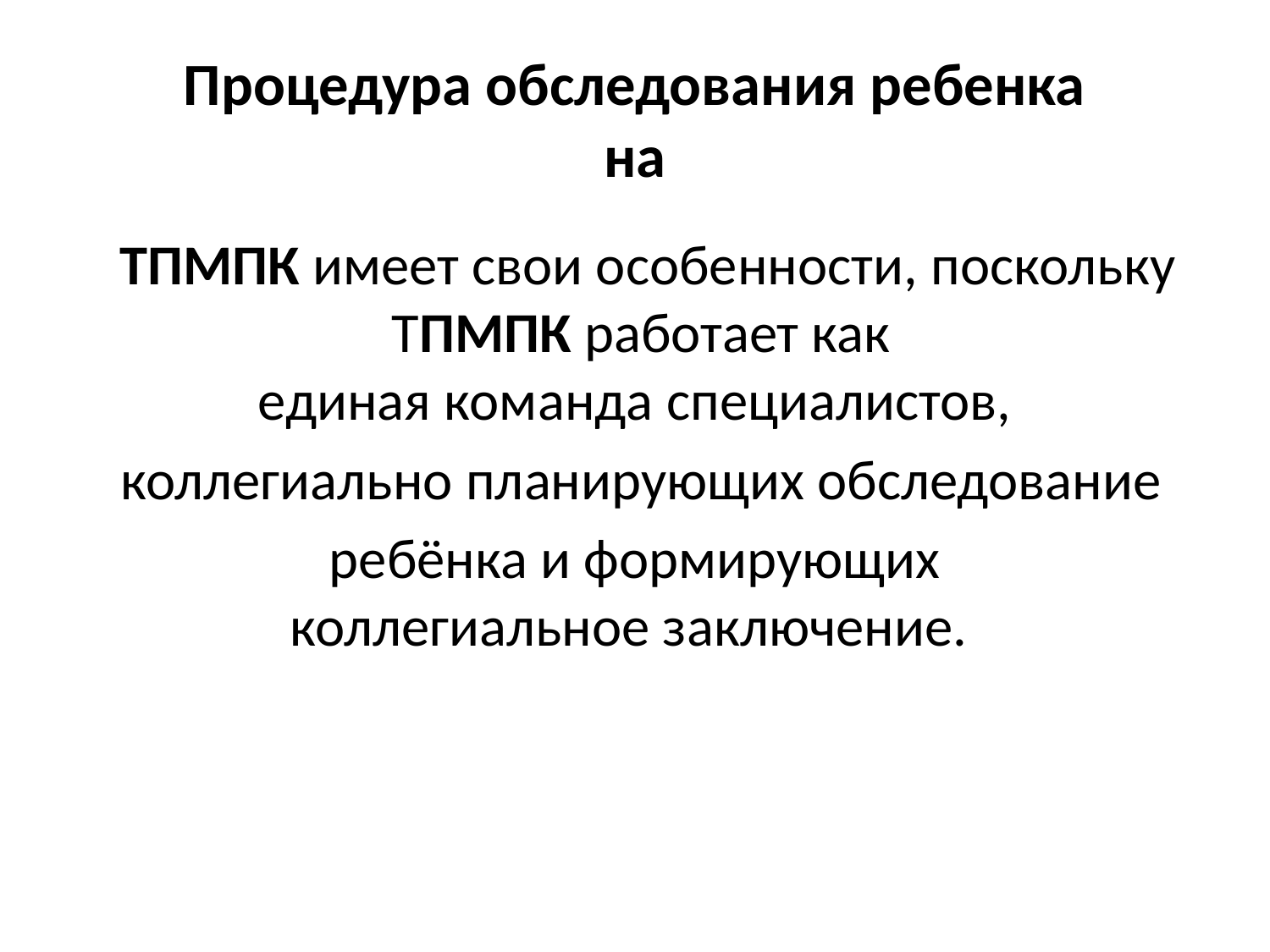

# Процедура обследования ребенка  на
   ТПМПК имеет свои особенности, поскольку   ТПМПК работает как единая команда специалистов,
 коллегиально планирующих обследование
 ребёнка и формирующих  коллегиальное заключение.